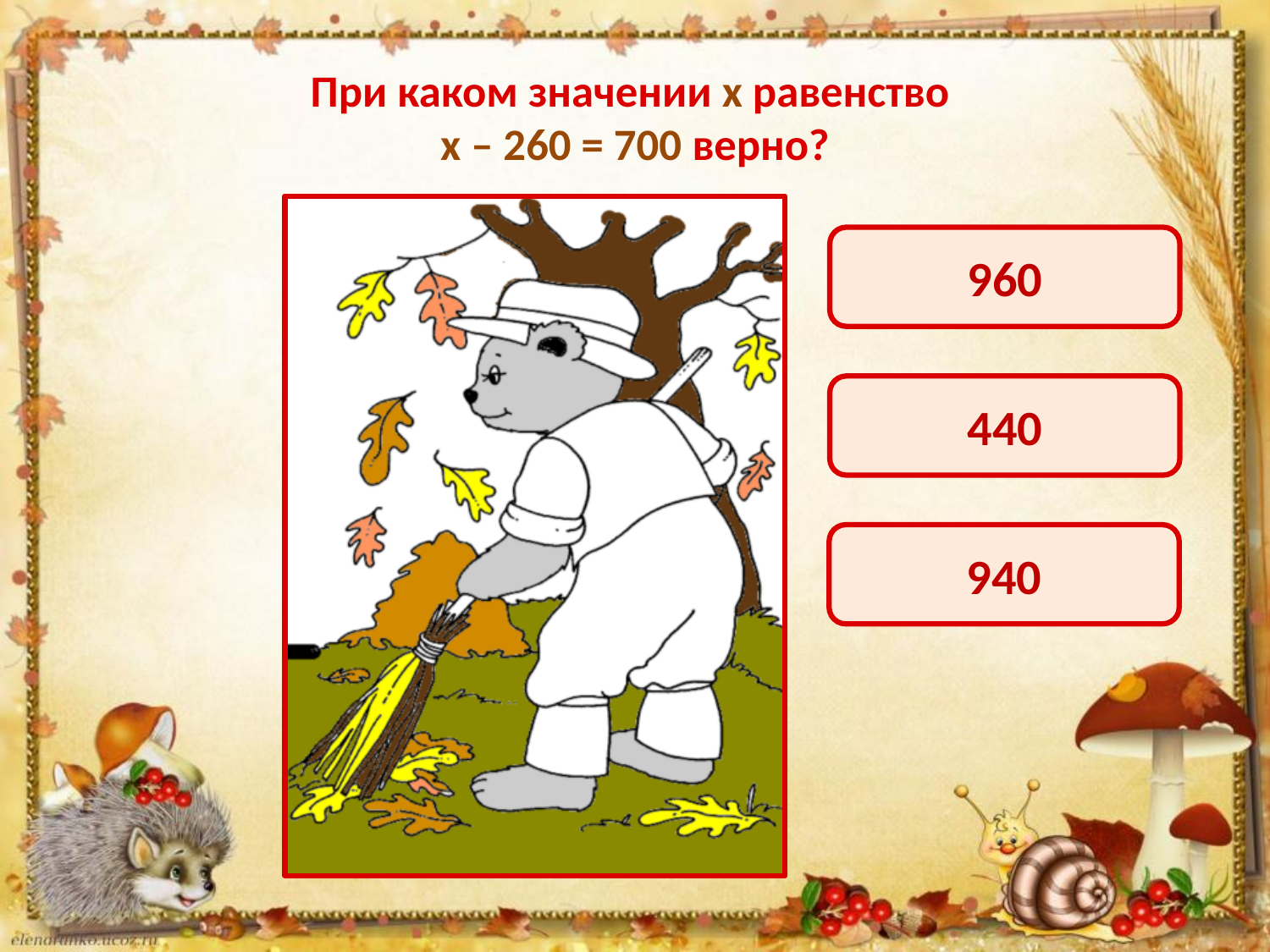

# При каком значении х равенство х – 260 = 700 верно?

960
440
940